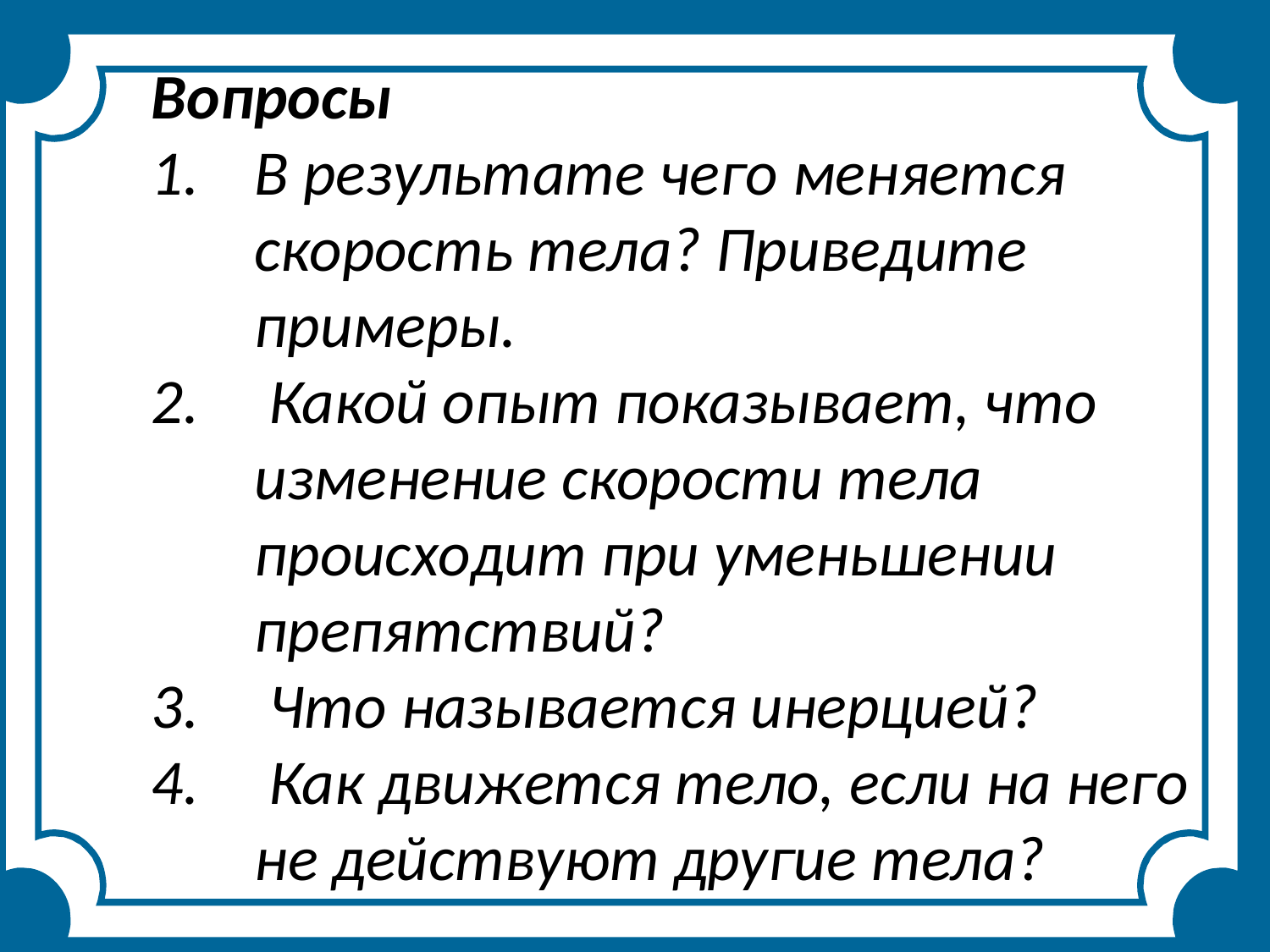

Вопросы
В результате чего меняется скорость тела? Приведите примеры.
 Какой опыт показывает, что изменение скорости тела происходит при уменьшении препятствий?
 Что называется инерцией?
 Как движется тело, если на него не действуют другие тела?